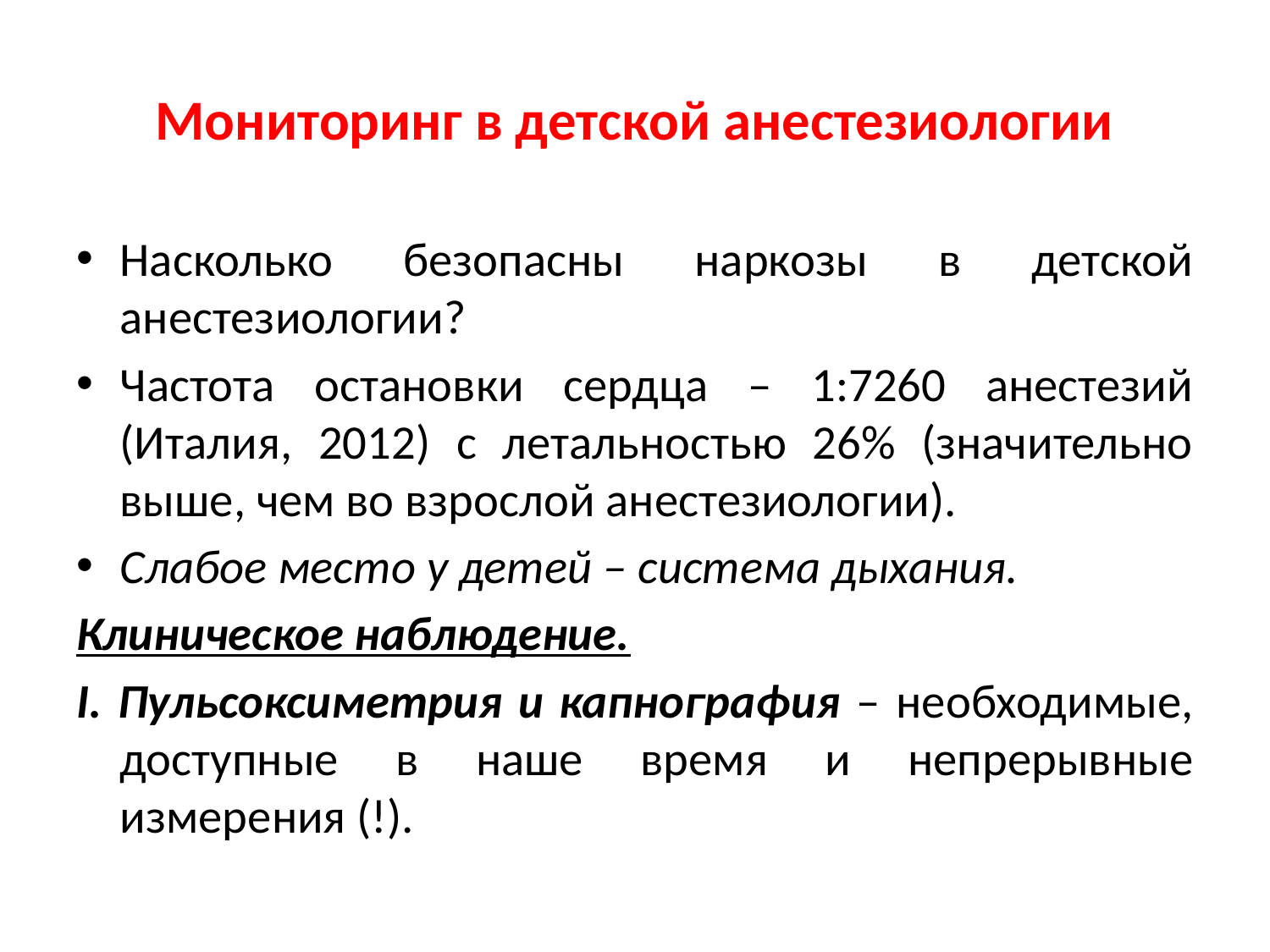

# Мониторинг в детской анестезиологии
Насколько безопасны наркозы в детской анестезиологии?
Частота остановки сердца – 1:7260 анестезий (Италия, 2012) с летальностью 26% (значительно выше, чем во взрослой анестезиологии).
Слабое место у детей – система дыхания.
Клиническое наблюдение.
I. Пульсоксиметрия и капнография – необходимые, доступные в наше время и непрерывные измерения (!).